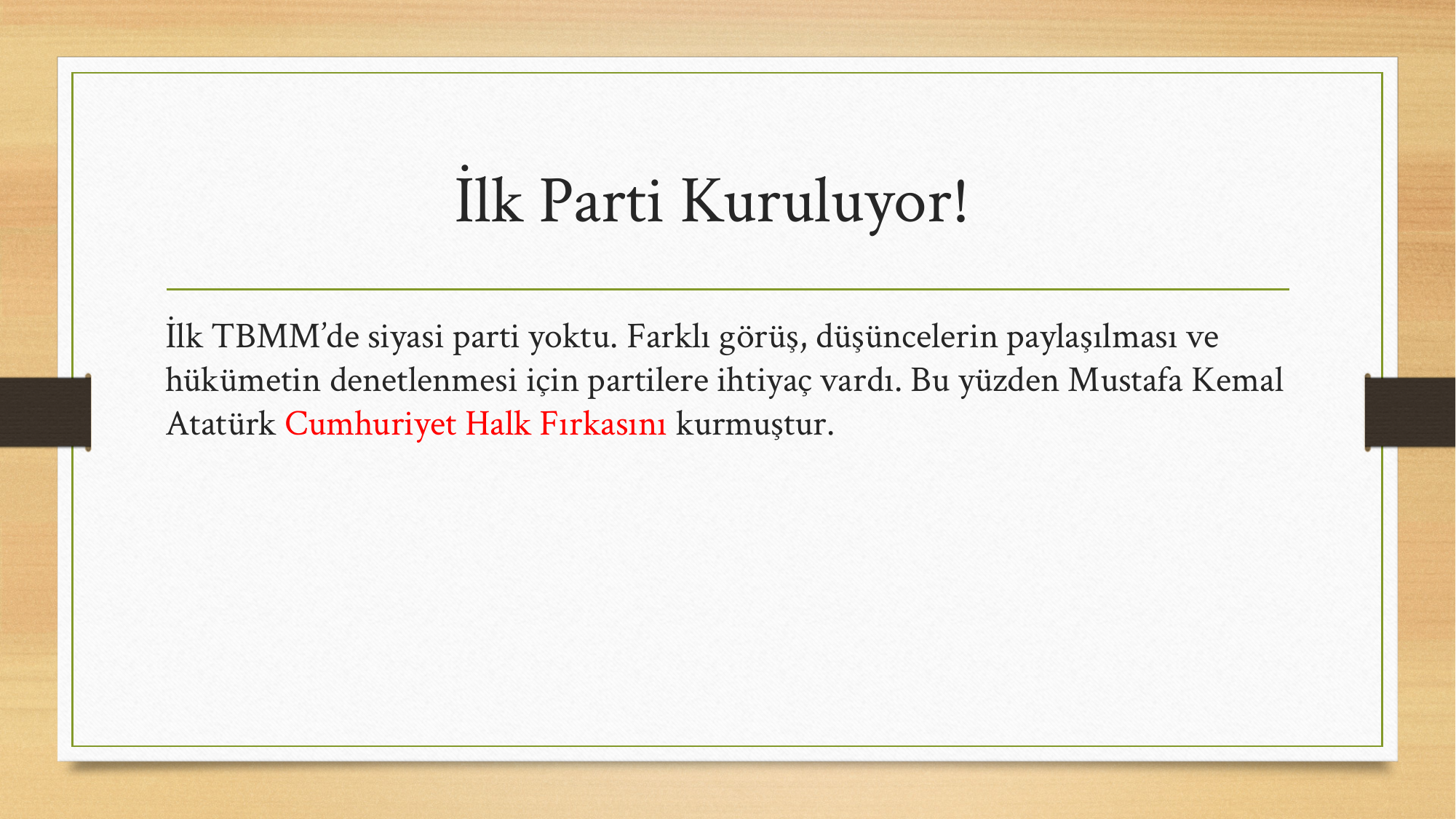

# İlk Parti Kuruluyor!
İlk TBMM’de siyasi parti yoktu. Farklı görüş, düşüncelerin paylaşılması ve hükümetin denetlenmesi için partilere ihtiyaç vardı. Bu yüzden Mustafa Kemal Atatürk Cumhuriyet Halk Fırkasını kurmuştur.